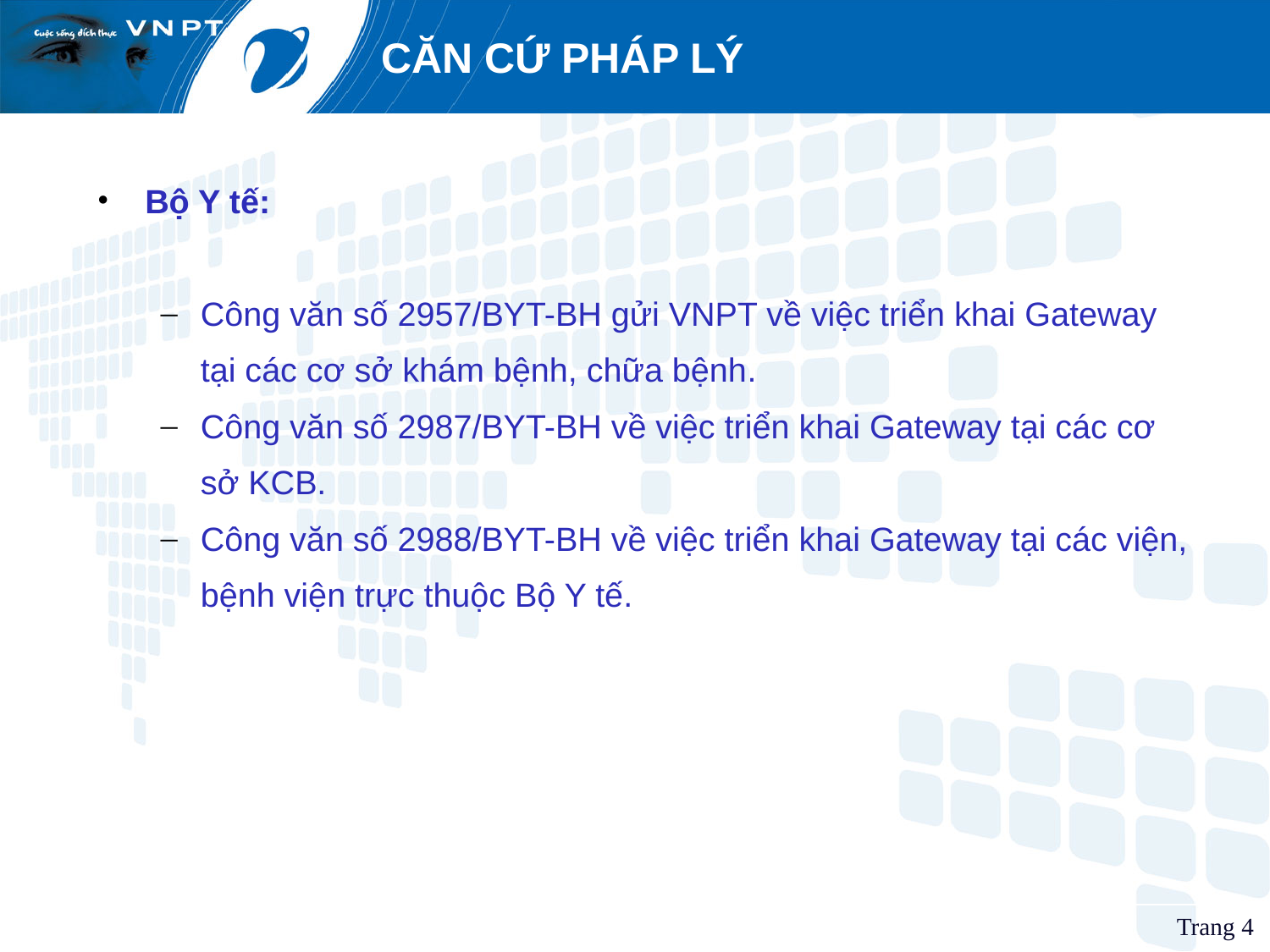

# CĂN CỨ PHÁP LÝ
Bộ Y tế:

Công văn số 2957/BYT-BH gửi VNPT về việc triển khai Gateway tại các cơ sở khám bệnh, chữa bệnh.
Công văn số 2987/BYT-BH về việc triển khai Gateway tại các cơ sở KCB.
Công văn số 2988/BYT-BH về việc triển khai Gateway tại các viện, bệnh viện trực thuộc Bộ Y tế.

Trang 4